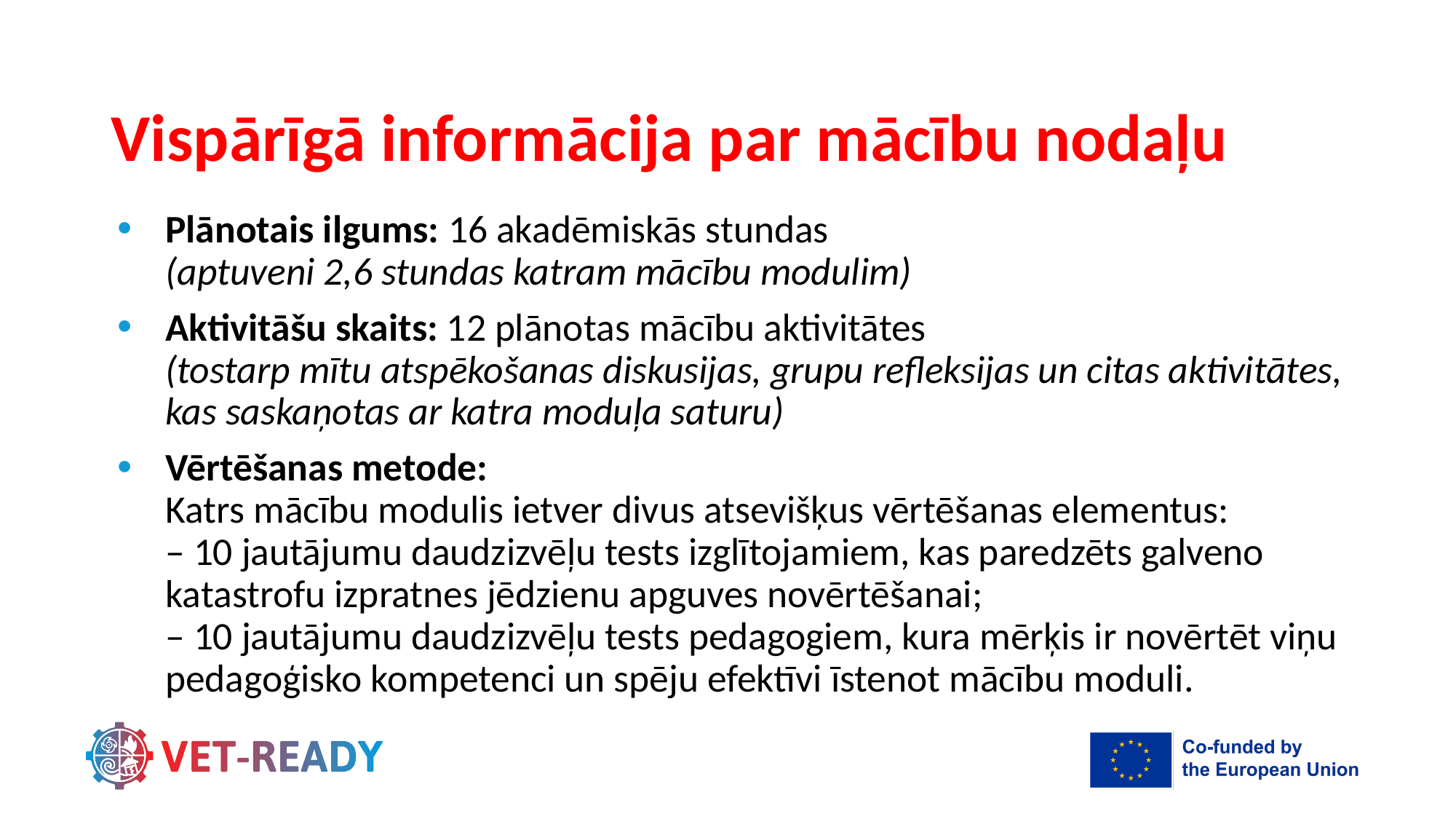

# Vispārīgā informācija par mācību nodaļu
Plānotais ilgums: 16 akadēmiskās stundas
(aptuveni 2,6 stundas katram mācību modulim)
Aktivitāšu skaits: 12 plānotas mācību aktivitātes
(tostarp mītu atspēkošanas diskusijas, grupu refleksijas un citas aktivitātes, kas saskaņotas ar katra moduļa saturu)
Vērtēšanas metode:
Katrs mācību modulis ietver divus atsevišķus vērtēšanas elementus:
– 10 jautājumu daudzizvēļu tests izglītojamiem, kas paredzēts galveno katastrofu izpratnes jēdzienu apguves novērtēšanai;
– 10 jautājumu daudzizvēļu tests pedagogiem, kura mērķis ir novērtēt viņu pedagoģisko kompetenci un spēju efektīvi īstenot mācību moduli.